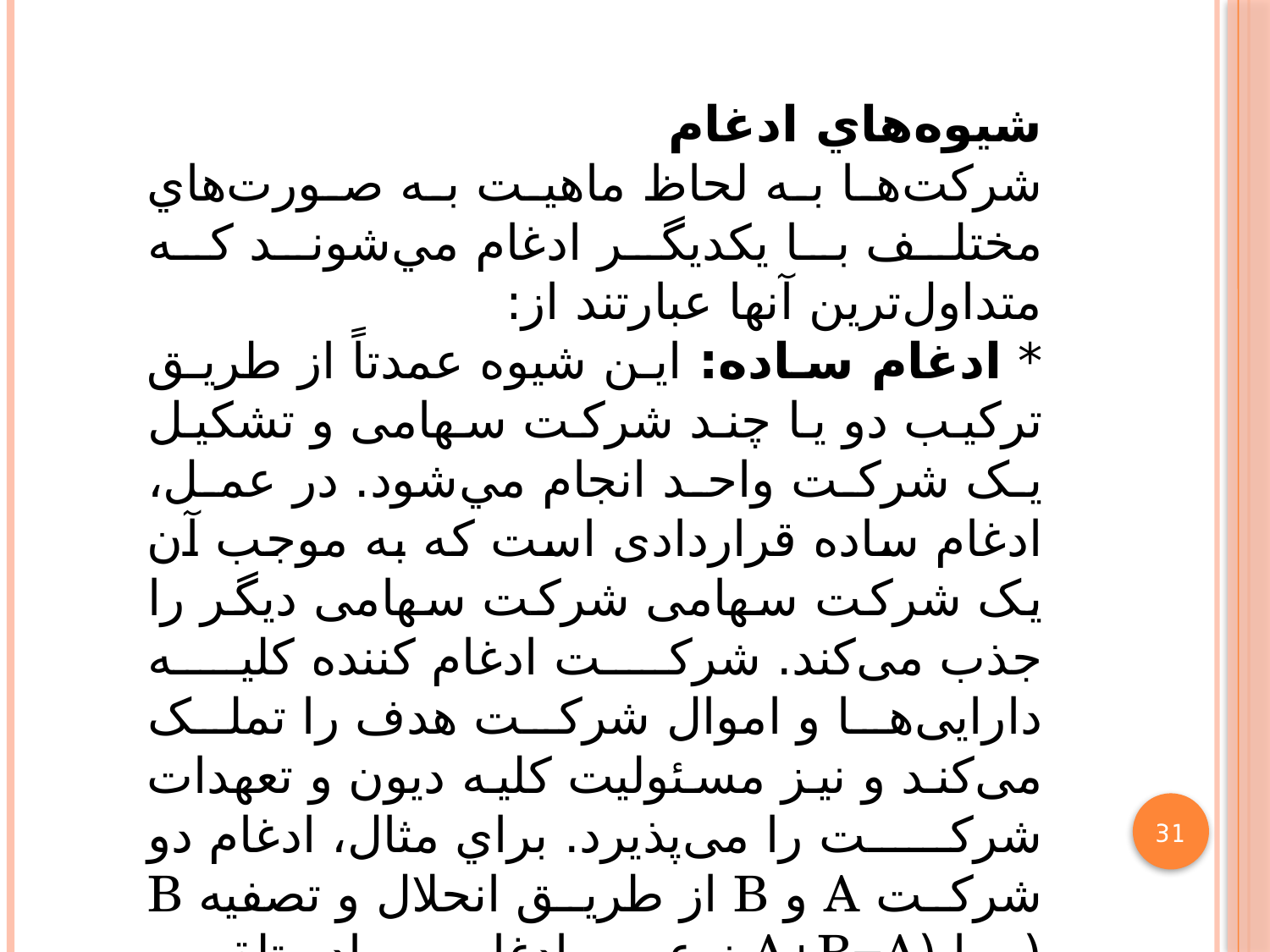

شيوه‌هاي ادغام
شرکت‌ها به لحاظ ماهيت به صورت‌هاي مختلف با يکديگر ادغام مي‌شوند که متداول‌ترين آنها عبارتند از:
* ادغام ساده: اين شيوه عمدتاً از طريق ترکیب دو یا چند شرکت سهامی و تشکيل یک شرکت واحد انجام مي‌شود. در عمل، ادغام ساده قراردادی است که به موجب آن یک شرکت سهامی شرکت سهامی دیگر را جذب می‌کند. شرکت ادغام کننده کلیه دارایی‌ها و اموال شرکت هدف را تملک می‌کند و نیز مسئولیت کلیه دیون و تعهدات شرکت را می‌پذیرد. براي مثال، ادغام دو شرکت A و B از طريق انحلال و تصفيه B (يا (A+B=A نوعي ادغام ساده تلقي مي‌شود. همچنين ممکن است  انحلال بدون تصفیه صورت گيرد.
31